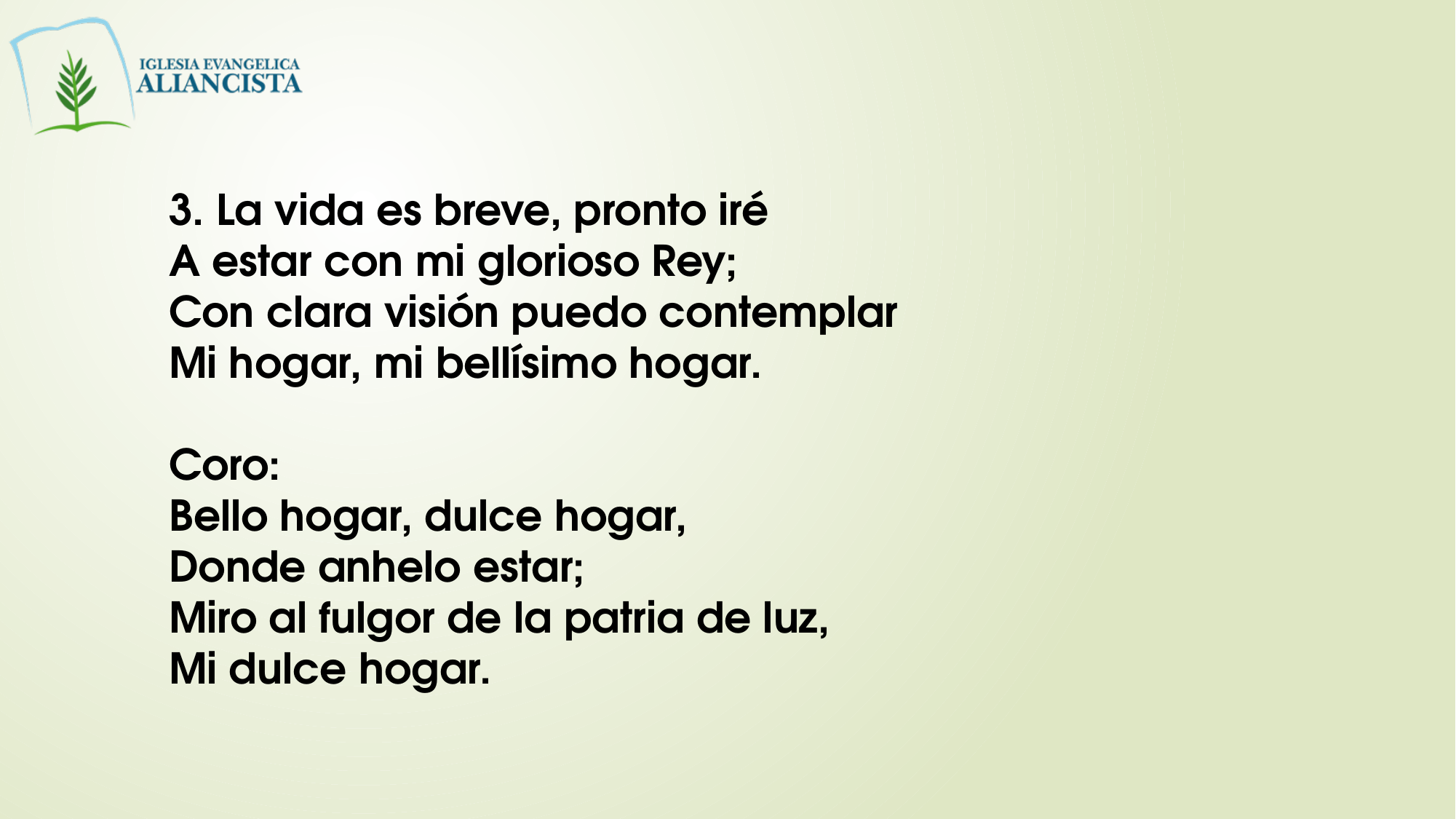

3. La vida es breve, pronto iré
A estar con mi glorioso Rey;
Con clara visión puedo contemplar
Mi hogar, mi bellísimo hogar.

Coro:
Bello hogar, dulce hogar,
Donde anhelo estar;
Miro al fulgor de la patria de luz,
Mi dulce hogar.